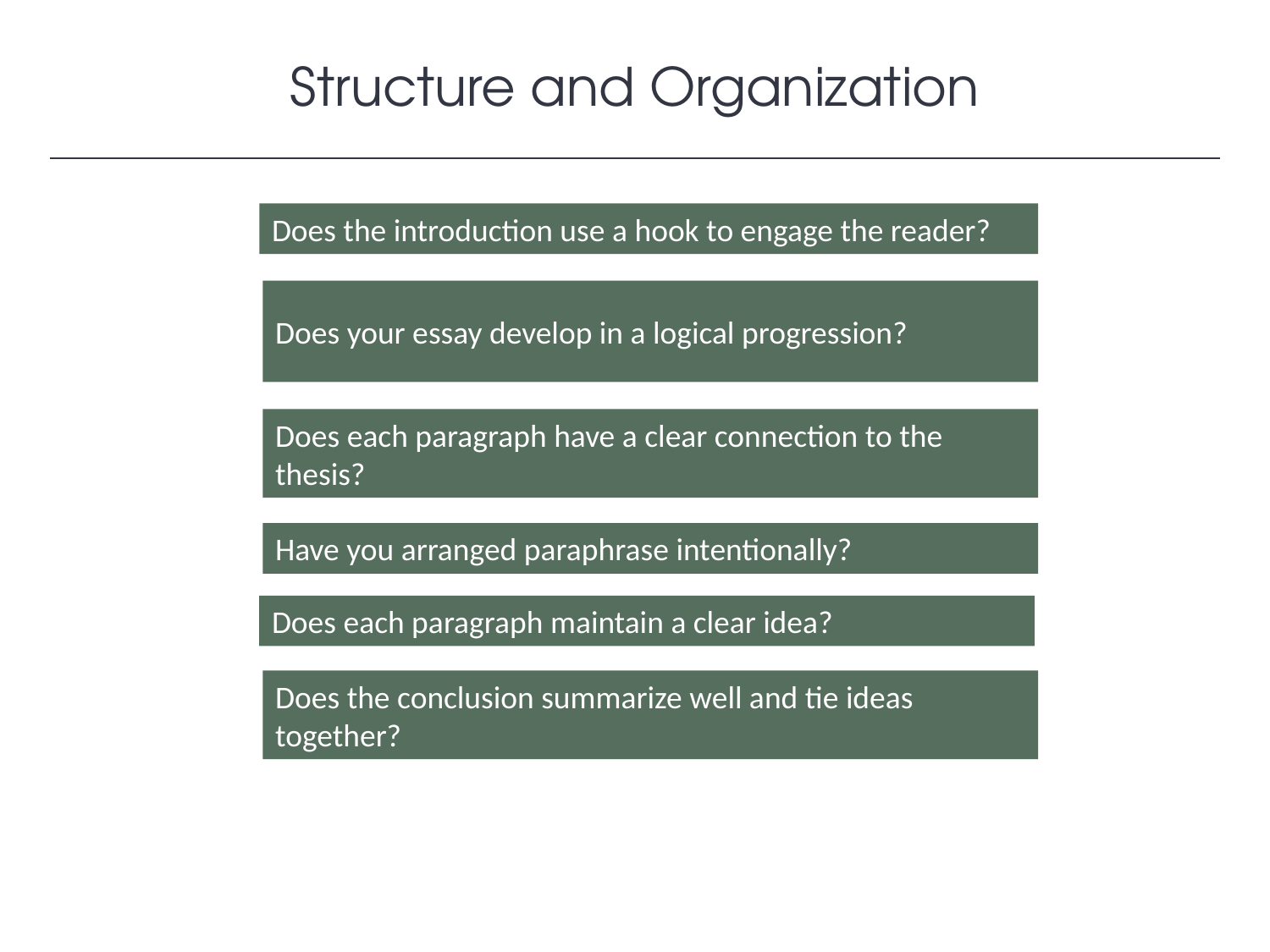

Structure and Organization
HAWKES LEARNING
Does the introduction use a hook to engage the reader?
Does your essay develop in a logical progression?
Does each paragraph have a clear connection to the thesis?
Have you arranged paraphrase intentionally?
Does each paragraph maintain a clear idea?
Does the conclusion summarize well and tie ideas together?